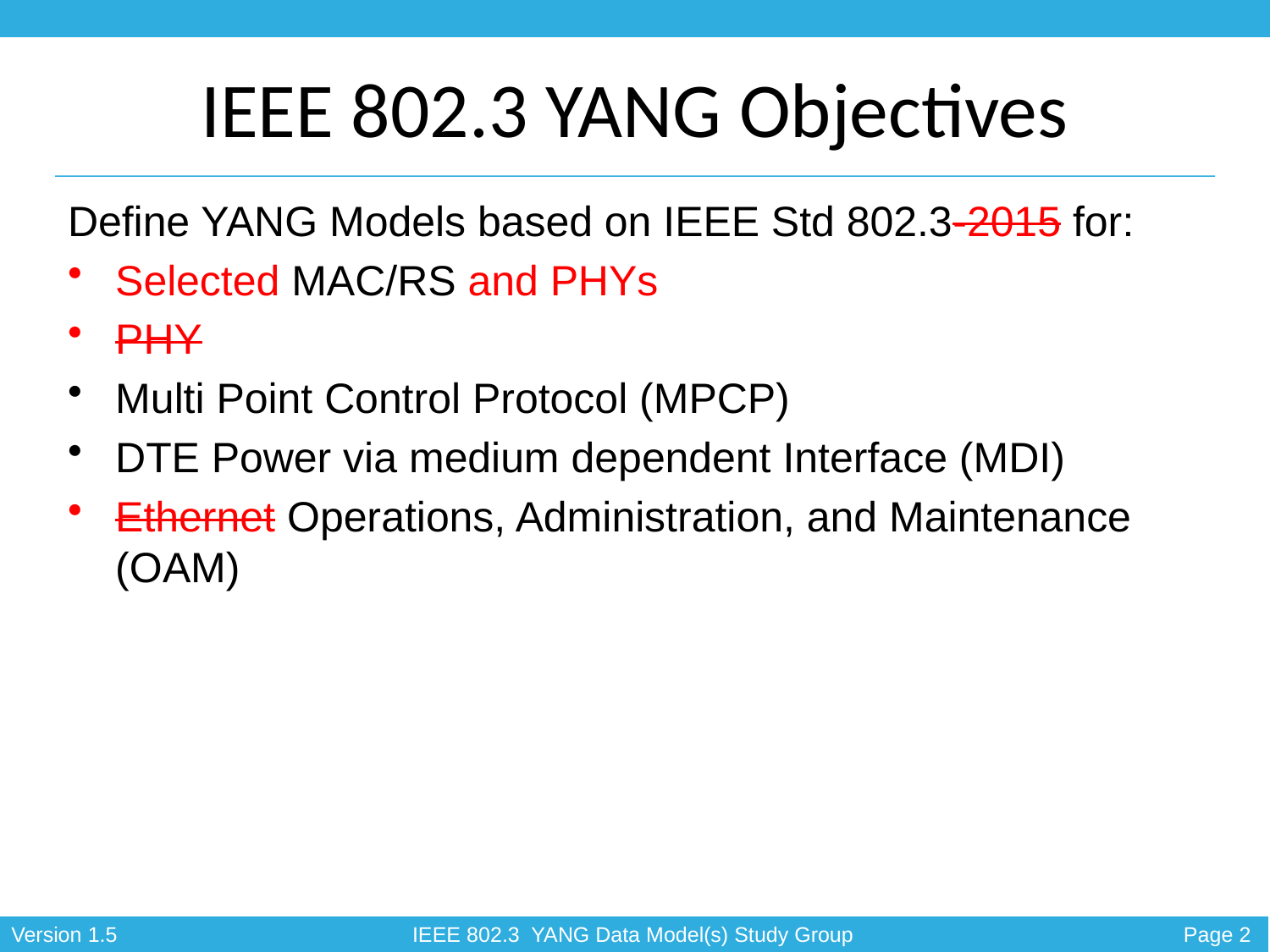

# IEEE 802.3 YANG Objectives
Define YANG Models based on IEEE Std 802.3-2015 for:
Selected MAC/RS and PHYs
PHY
Multi Point Control Protocol (MPCP)
DTE Power via medium dependent Interface (MDI)
Ethernet Operations, Administration, and Maintenance (OAM)